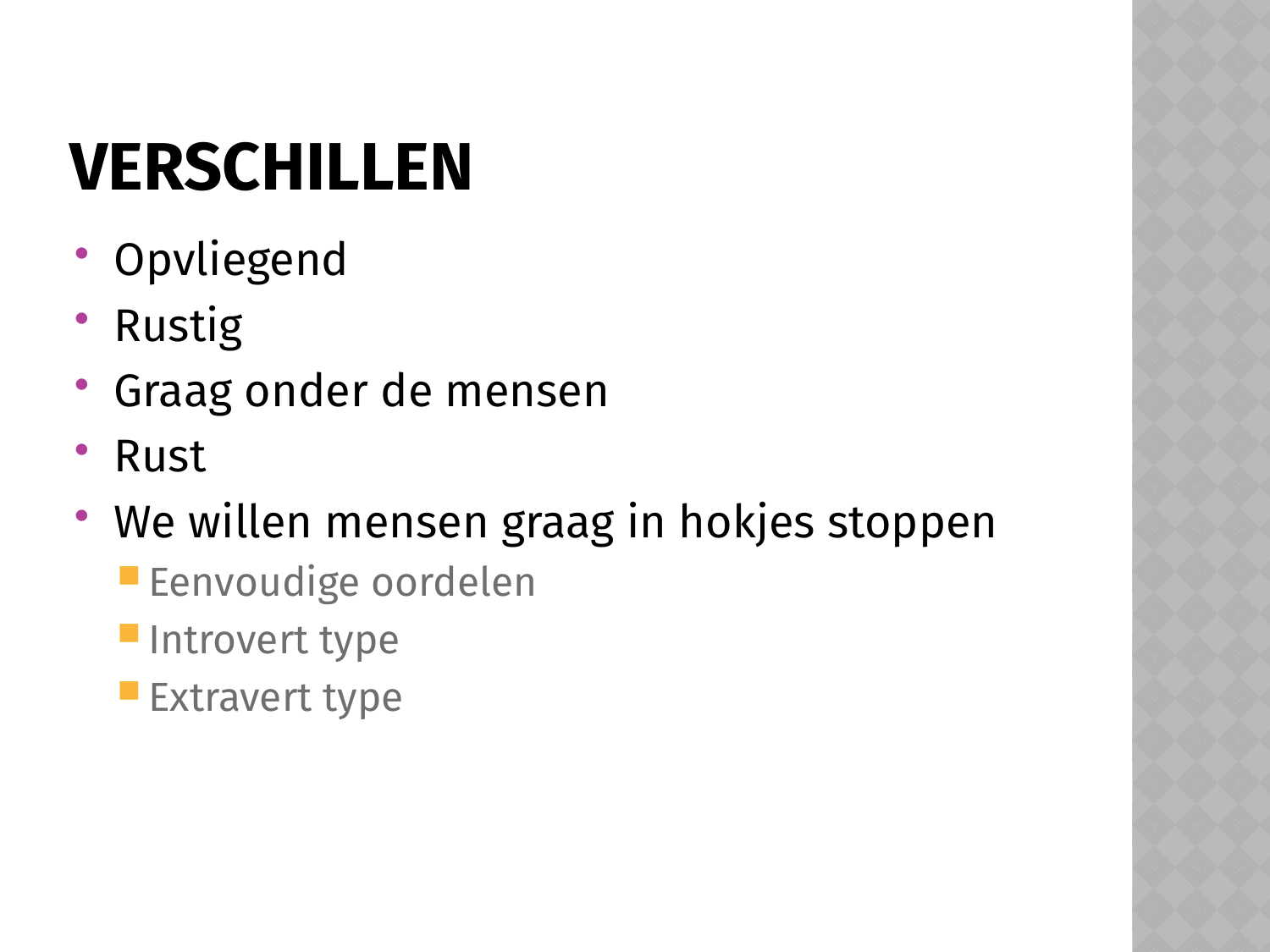

# verschillen
Opvliegend
Rustig
Graag onder de mensen
Rust
We willen mensen graag in hokjes stoppen
Eenvoudige oordelen
Introvert type
Extravert type